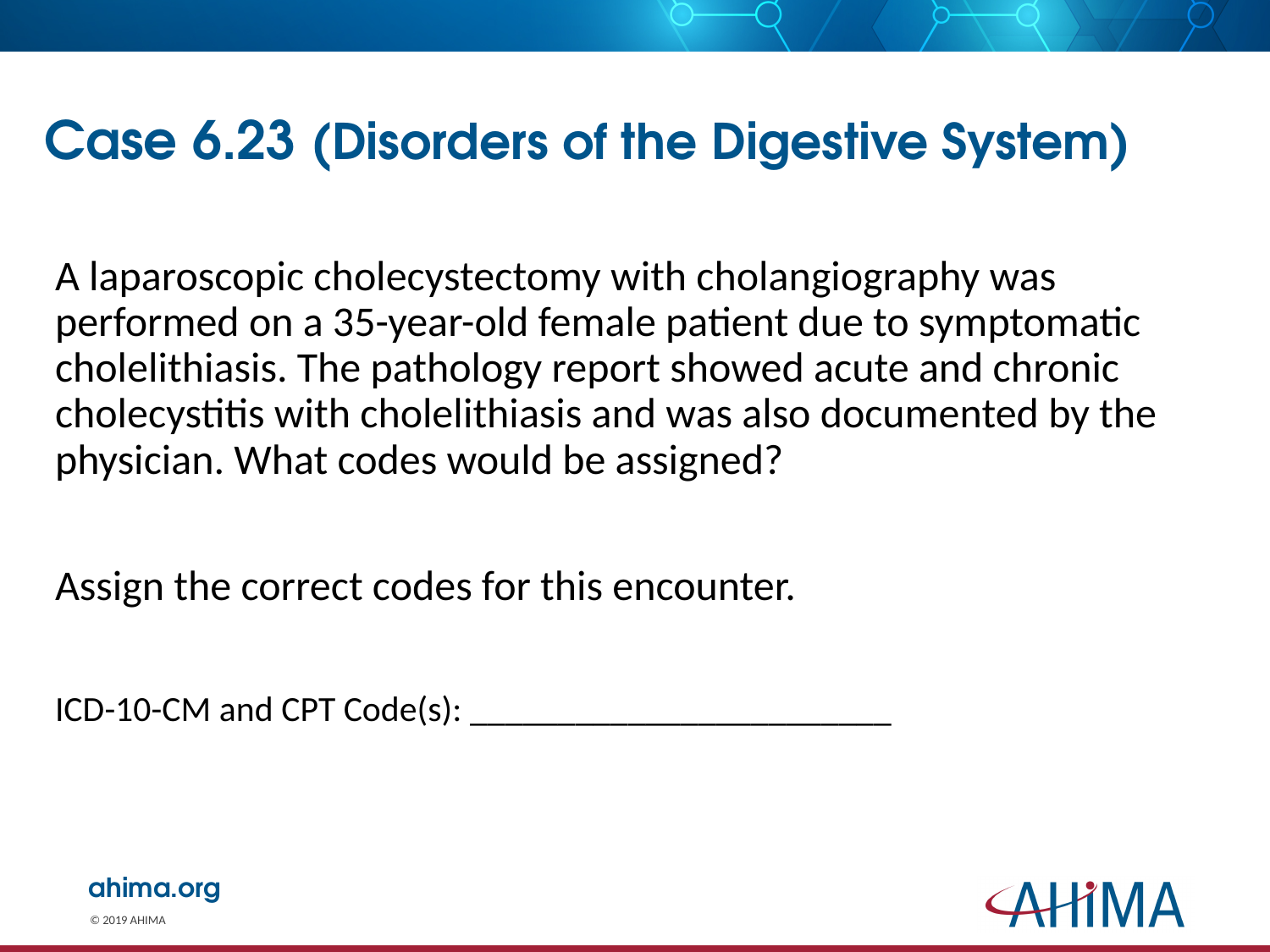

# Case 6.23 (Disorders of the Digestive System)

A laparoscopic cholecystectomy with cholangiography was performed on a 35-year-old female patient due to symptomatic cholelithiasis. The pathology report showed acute and chronic cholecystitis with cholelithiasis and was also documented by the physician. What codes would be assigned?

Assign the correct codes for this encounter.

ICD-10-CM and CPT Code(s): ________________________